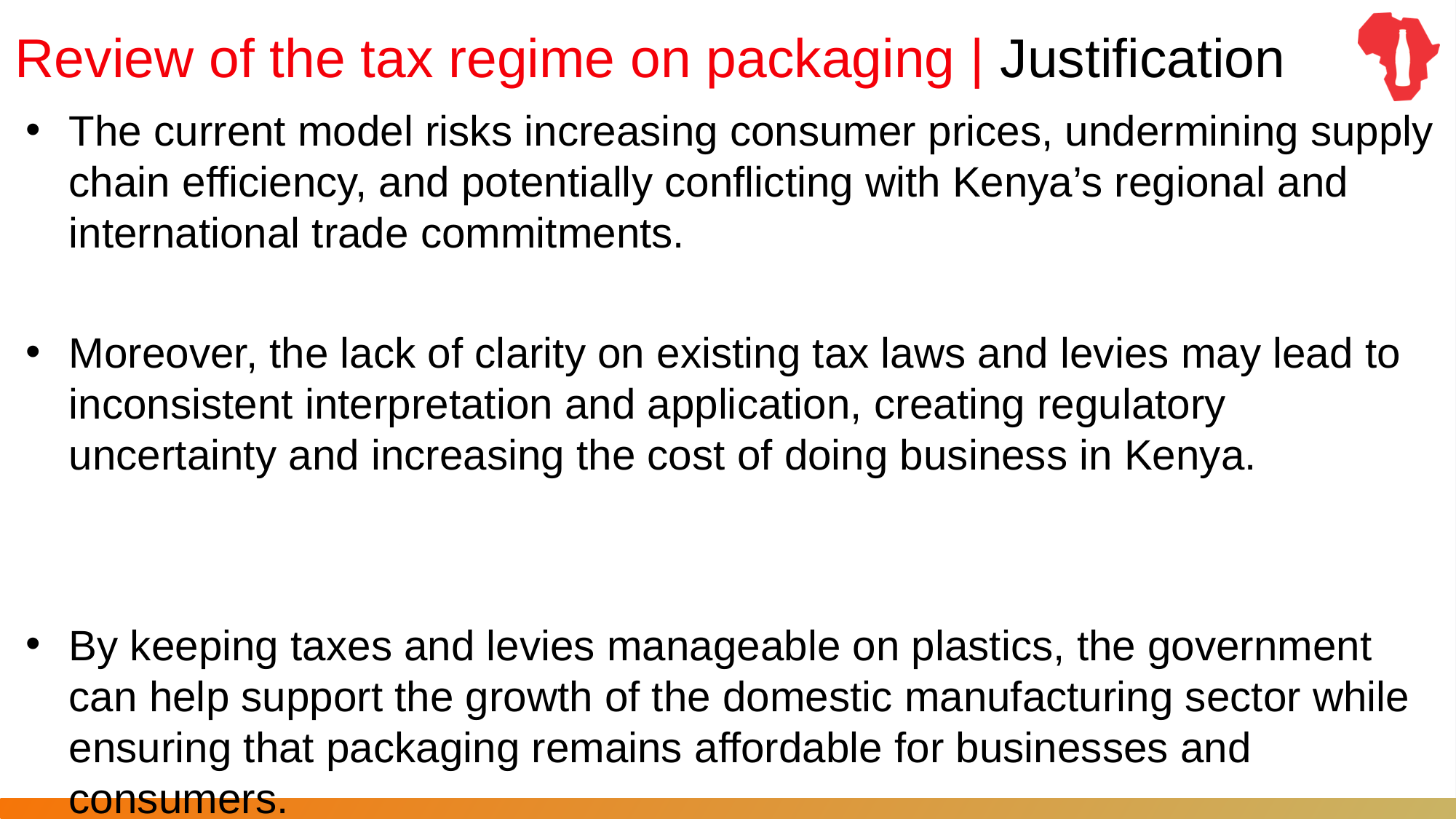

# Review of the tax regime on packaging | Justification
The current model risks increasing consumer prices, undermining supply chain efficiency, and potentially conflicting with Kenya’s regional and international trade commitments.

Moreover, the lack of clarity on existing tax laws and levies may lead to inconsistent interpretation and application, creating regulatory uncertainty and increasing the cost of doing business in Kenya.

By keeping taxes and levies manageable on plastics, the government can help support the growth of the domestic manufacturing sector while ensuring that packaging remains affordable for businesses and consumers.